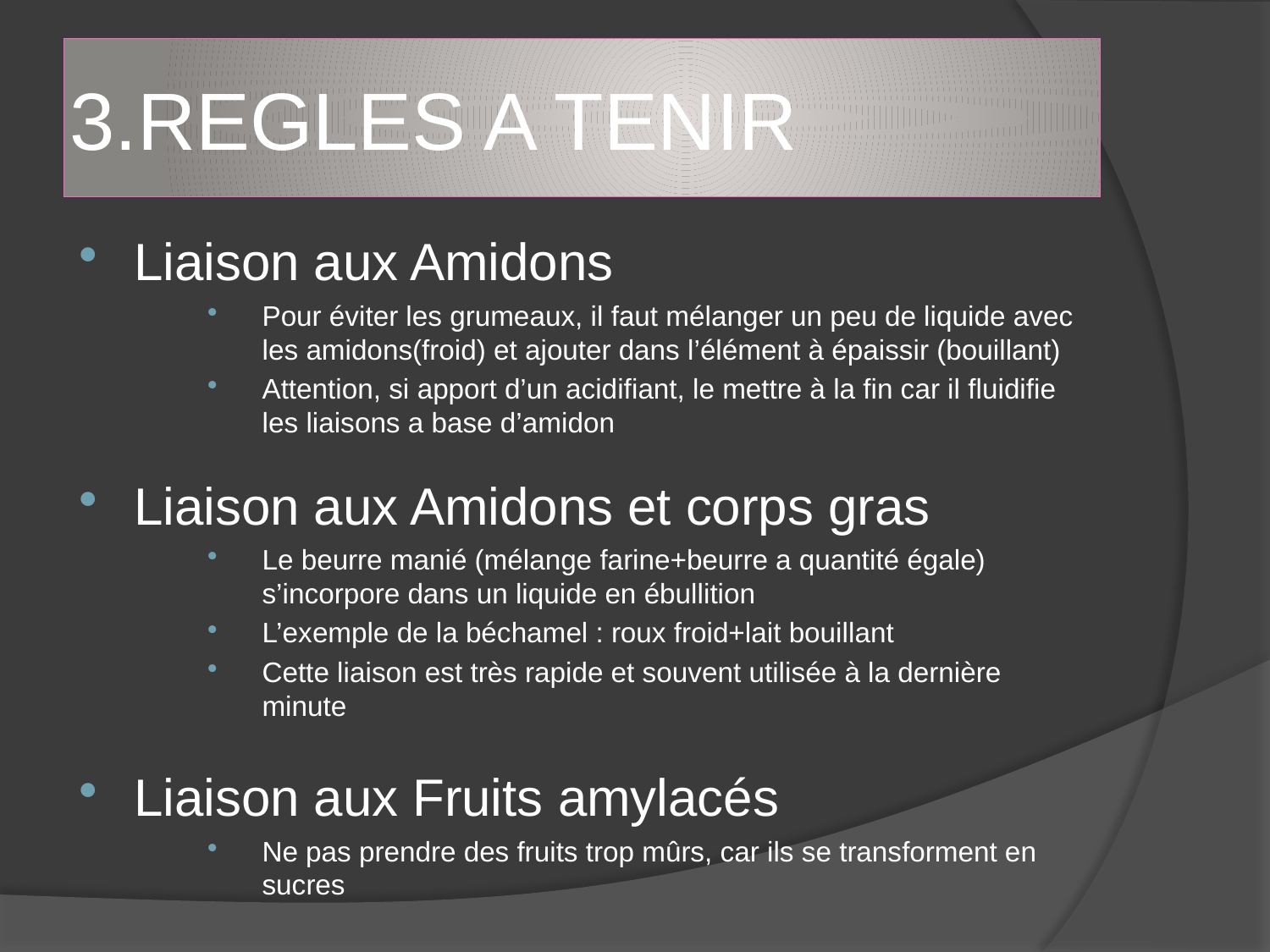

# 3.REGLES A TENIR
Liaison aux Amidons
Pour éviter les grumeaux, il faut mélanger un peu de liquide avec les amidons(froid) et ajouter dans l’élément à épaissir (bouillant)
Attention, si apport d’un acidifiant, le mettre à la fin car il fluidifie les liaisons a base d’amidon

Liaison aux Amidons et corps gras
Le beurre manié (mélange farine+beurre a quantité égale) s’incorpore dans un liquide en ébullition
L’exemple de la béchamel : roux froid+lait bouillant
Cette liaison est très rapide et souvent utilisée à la dernière minute

Liaison aux Fruits amylacés
Ne pas prendre des fruits trop mûrs, car ils se transforment en sucres